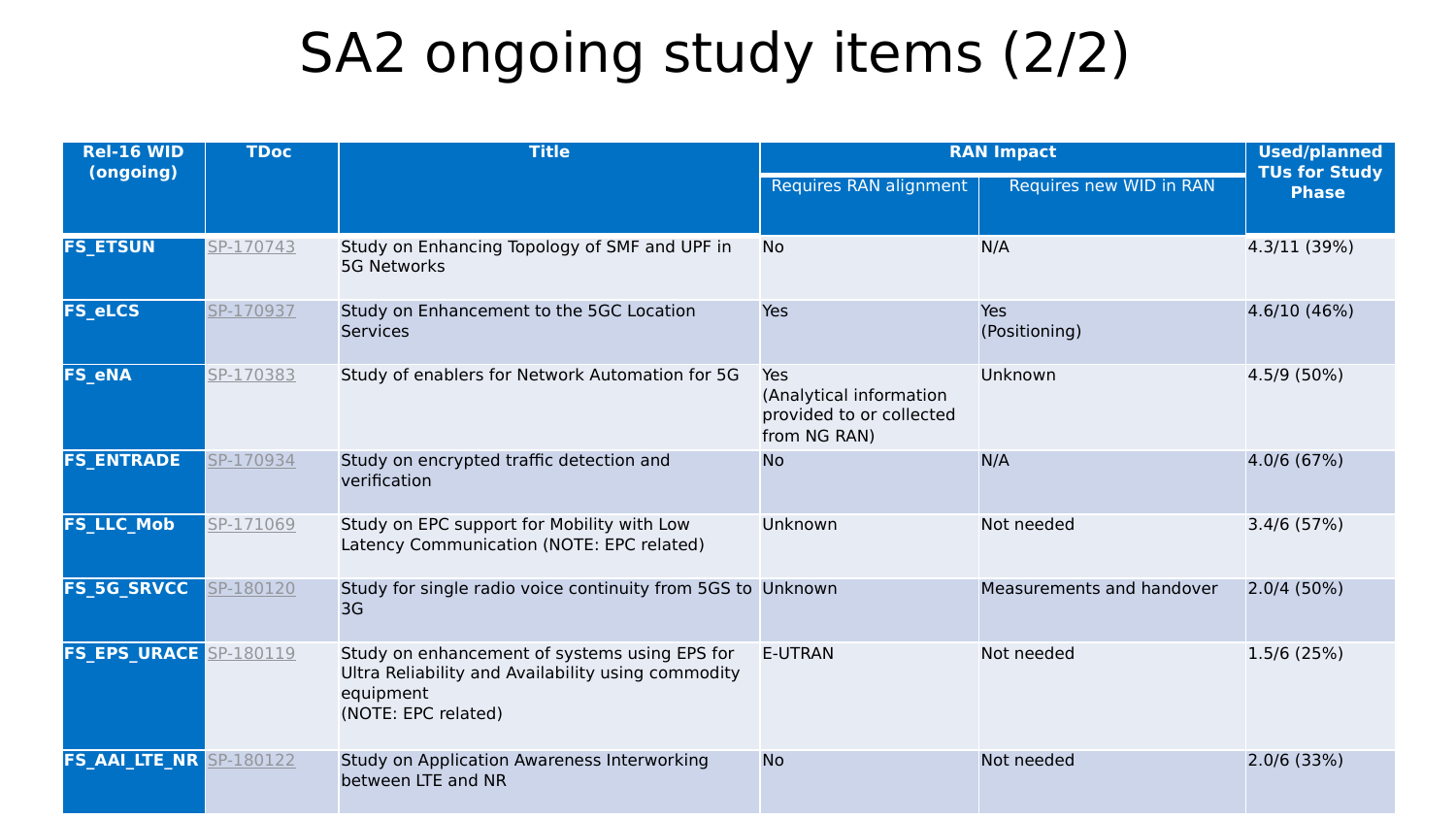

SA2 ongoing study items (2/2)
| Rel-16 WID (ongoing) | TDoc | Title | RAN Impact |  | Used/planned TUs for Study Phase |
| --- | --- | --- | --- | --- | --- |
|  |  |  | Requires RAN alignment | Requires new WID in RAN |  |
| FS\_ETSUN | SP-170743 | Study on Enhancing Topology of SMF and UPF in 5G Networks | No | N/A | 4.3/11 (39%) |
| FS\_eLCS | SP-170937 | Study on Enhancement to the 5GC Location Services | Yes | Yes (Positioning) | 4.6/10 (46%) |
| FS\_eNA | SP-170383 | Study of enablers for Network Automation for 5G | Yes (Analytical information provided to or collected from NG RAN) | Unknown | 4.5/9 (50%) |
| FS\_ENTRADE | SP-170934 | Study on encrypted traffic detection and verification | No | N/A | 4.0/6 (67%) |
| FS\_LLC\_Mob | SP-171069 | Study on EPC support for Mobility with Low Latency Communication (NOTE: EPC related) | Unknown | Not needed | 3.4/6 (57%) |
| FS\_5G\_SRVCC | SP-180120 | Study for single radio voice continuity from 5GS to 3G | Unknown | Measurements and handover | 2.0/4 (50%) |
| FS\_EPS\_URACE | SP-180119 | Study on enhancement of systems using EPS for Ultra Reliability and Availability using commodity equipment (NOTE: EPC related) | E-UTRAN | Not needed | 1.5/6 (25%) |
| FS\_AAI\_LTE\_NR | SP-180122 | Study on Application Awareness Interworking between LTE and NR | No | Not needed | 2.0/6 (33%) |
4